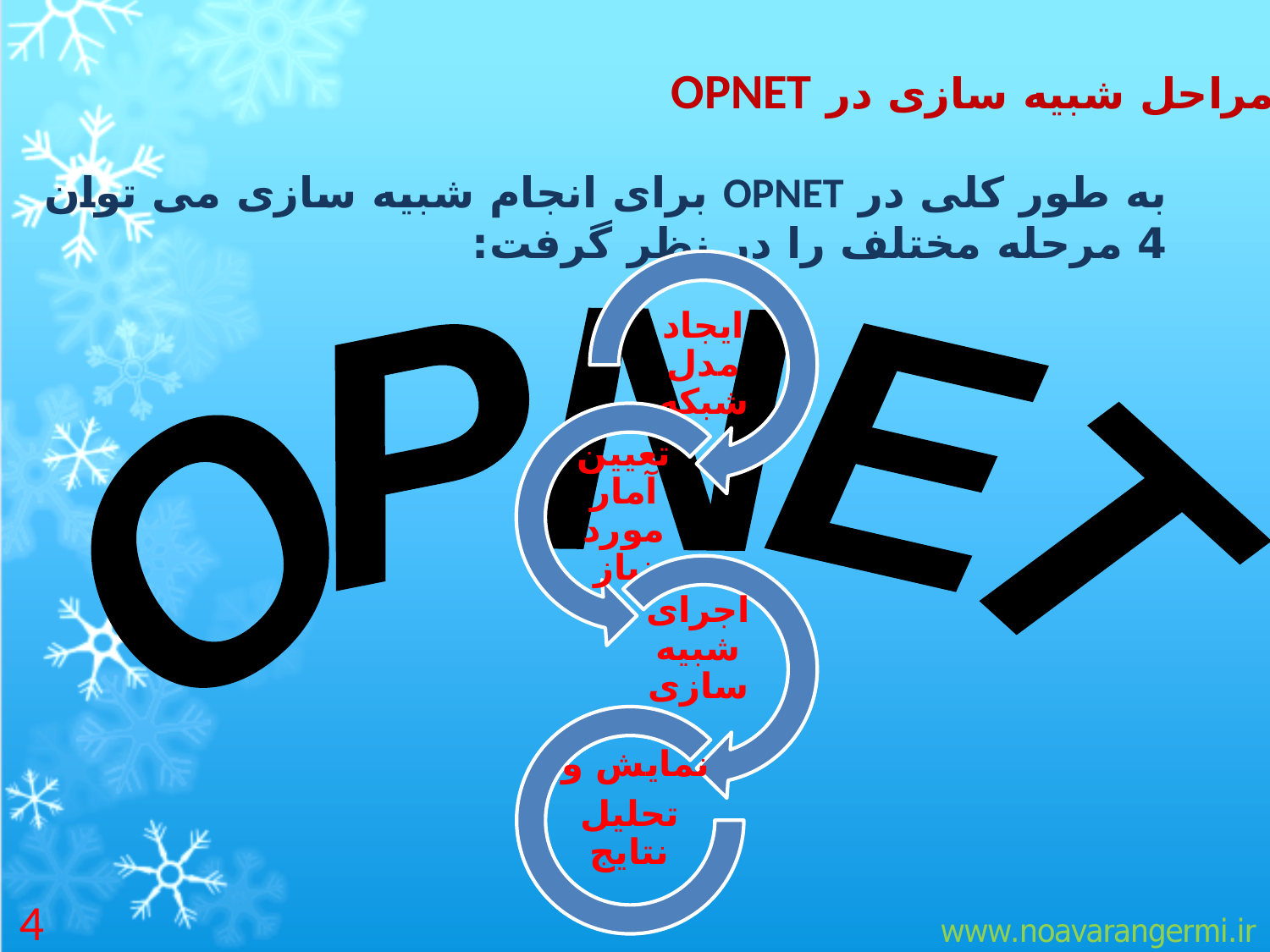

مراحل شبیه سازی در OPNET
به طور کلی در OPNET برای انجام شبیه سازی می توان 4 مرحله مختلف را در نظر گرفت:
ایجاد مدل شبکه
تعیین آمار مورد نیاز
اجرای شبیه سازی
نمایش و
تحلیل نتایج
OPNET
4
www.noavarangermi.ir